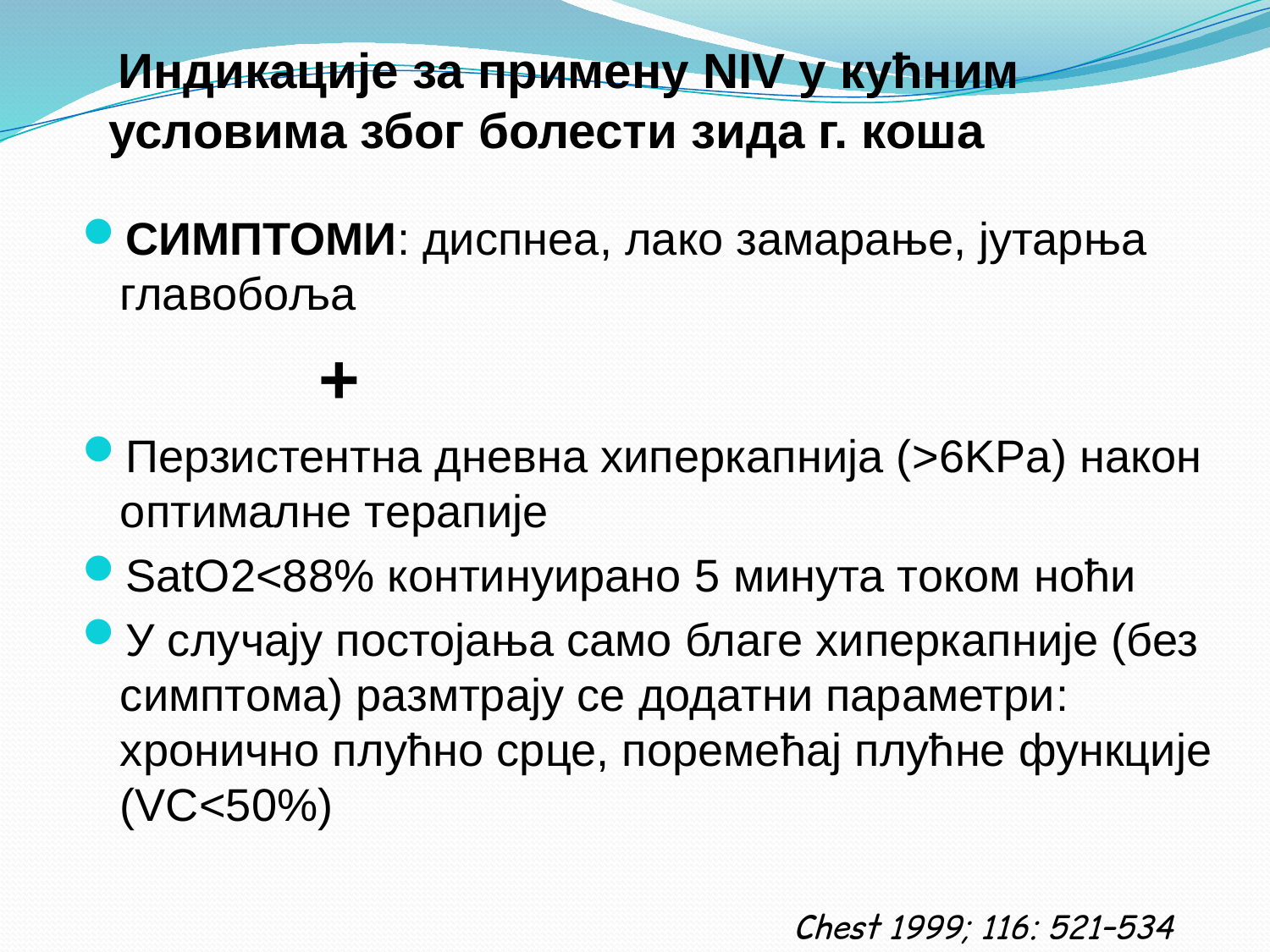

# Индикације за примену NIV у кућним условима због болести зида г. коша

СИМПТОМИ: диспнеа, лако замарање, јутарња главобоља
            +
Перзистентна дневна хиперкапнија (>6KPa) након оптималне терапије
SatO2<88% континуирано 5 минута током ноћи
У случају постојања само благе хиперкапније (без симптома) размтрају се додатни параметри: хронично плућно срце, поремећај плућне функције (VC<50%)
Chest 1999; 116: 521–534